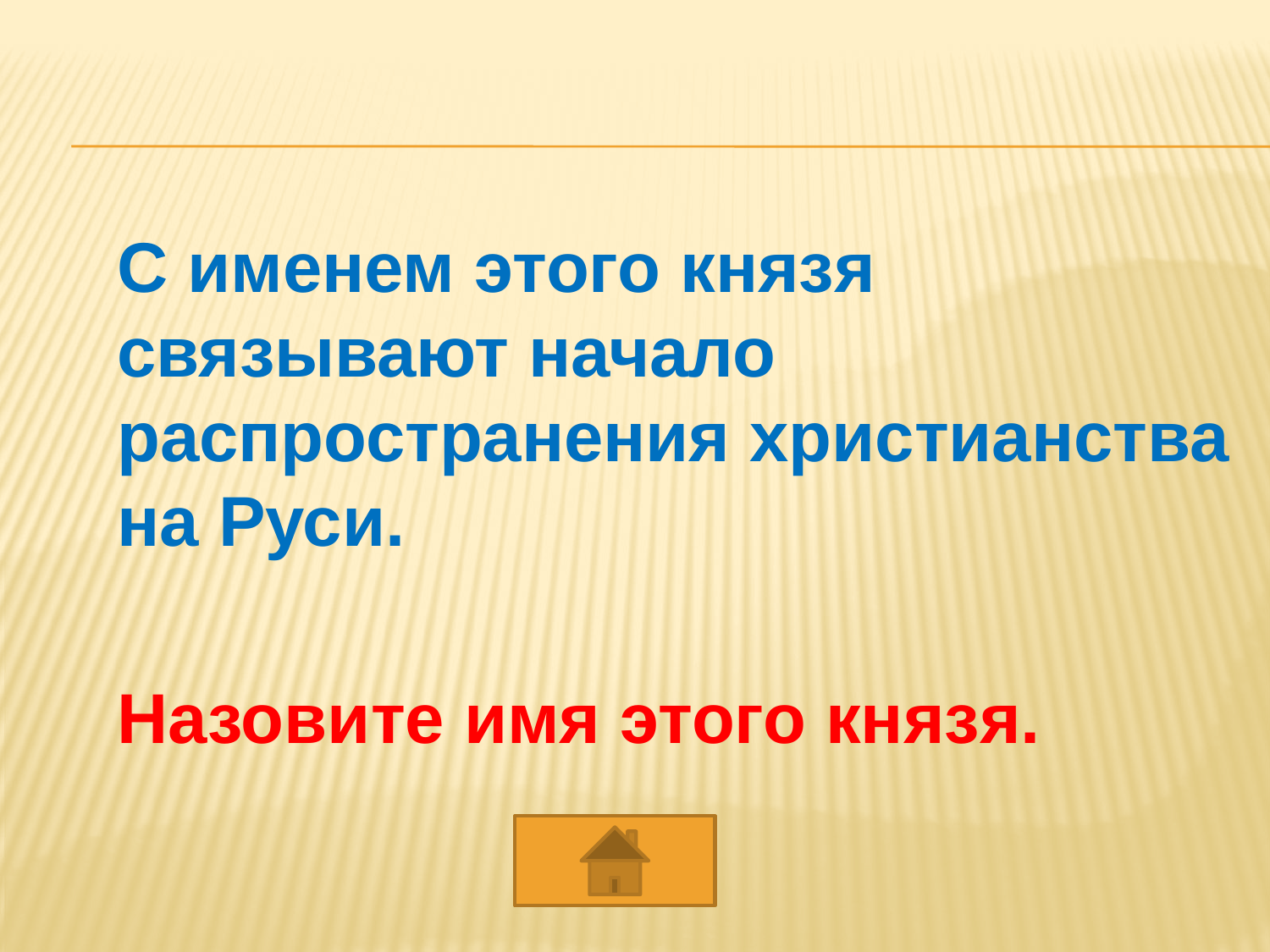

#
С именем этого князя связывают начало распространения христианства на Руси.

Назовите имя этого князя.